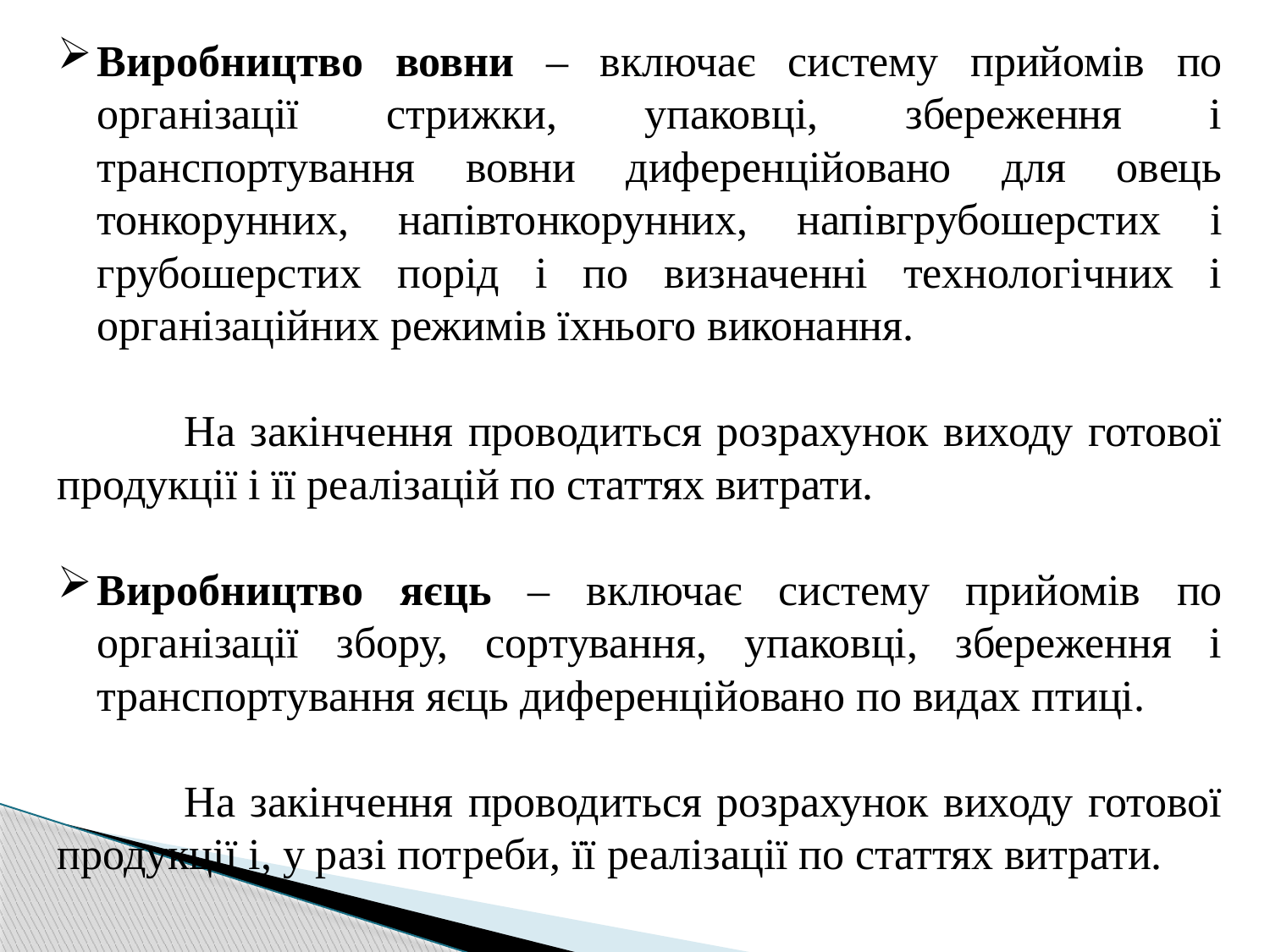

Виробництво вовни – включає систему прийомів по організації стрижки, упаковці, збереження і транспортування вовни диференційовано для овець тонкорунних, напівтонкорунних, напівгрубошерстих і грубошерстих порід і по визначенні технологічних і організаційних режимів їхнього виконання.

	На закінчення проводиться розрахунок виходу готової продукції і її реалізацій по статтях витрати.

Виробництво яєць – включає систему прийомів по організації збору, сортування, упаковці, збереження і транспортування яєць диференційовано по видах птиці.

	На закінчення проводиться розрахунок виходу готової продукції і, у разі потреби, її реалізації по статтях витрати.